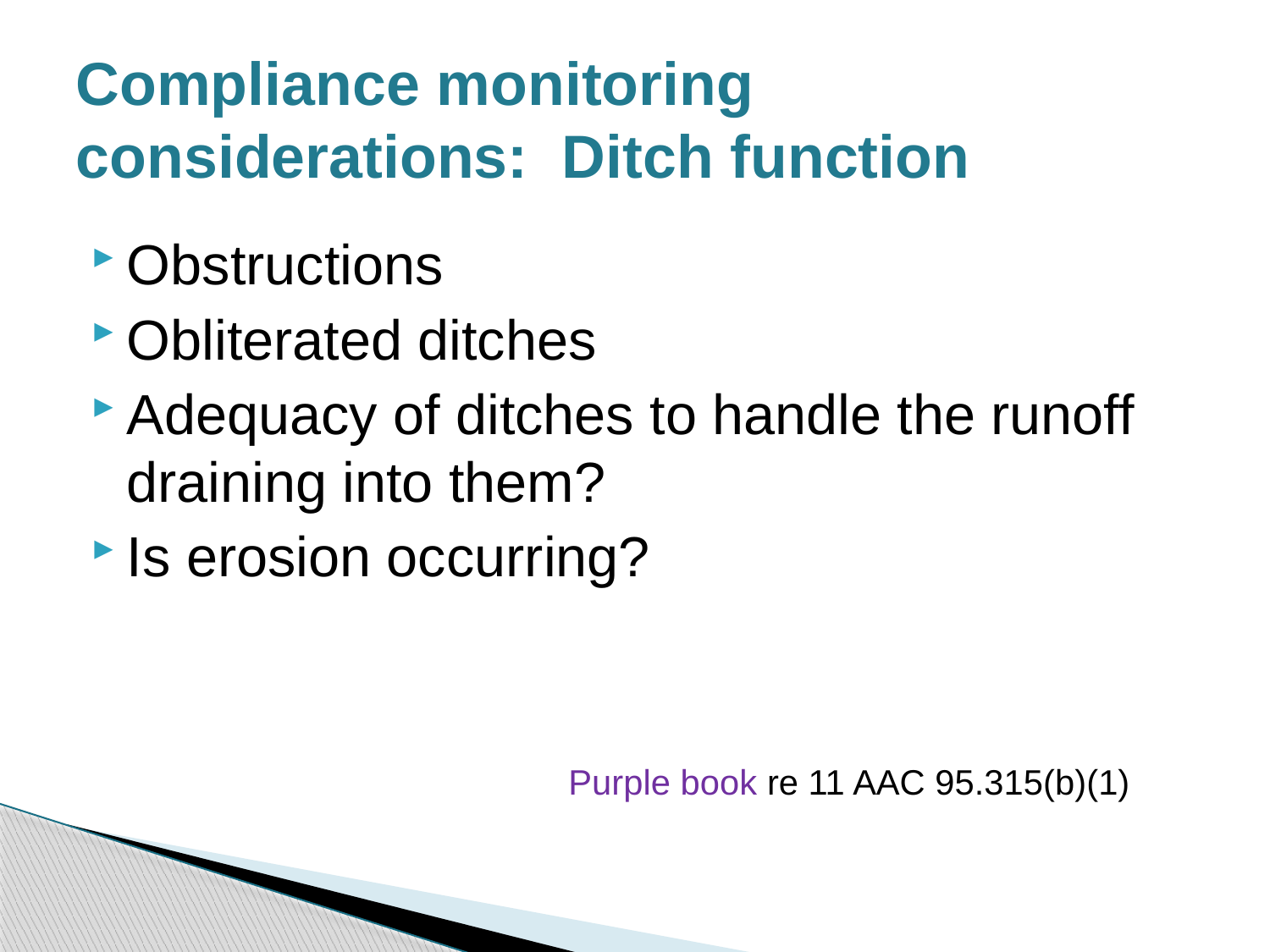

# Compliance monitoring considerations:  Ditch function
Obstructions
Obliterated ditches
Adequacy of ditches to handle the runoff draining into them?
Is erosion occurring?

			       Purple book re 11 AAC 95.315(b)(1)